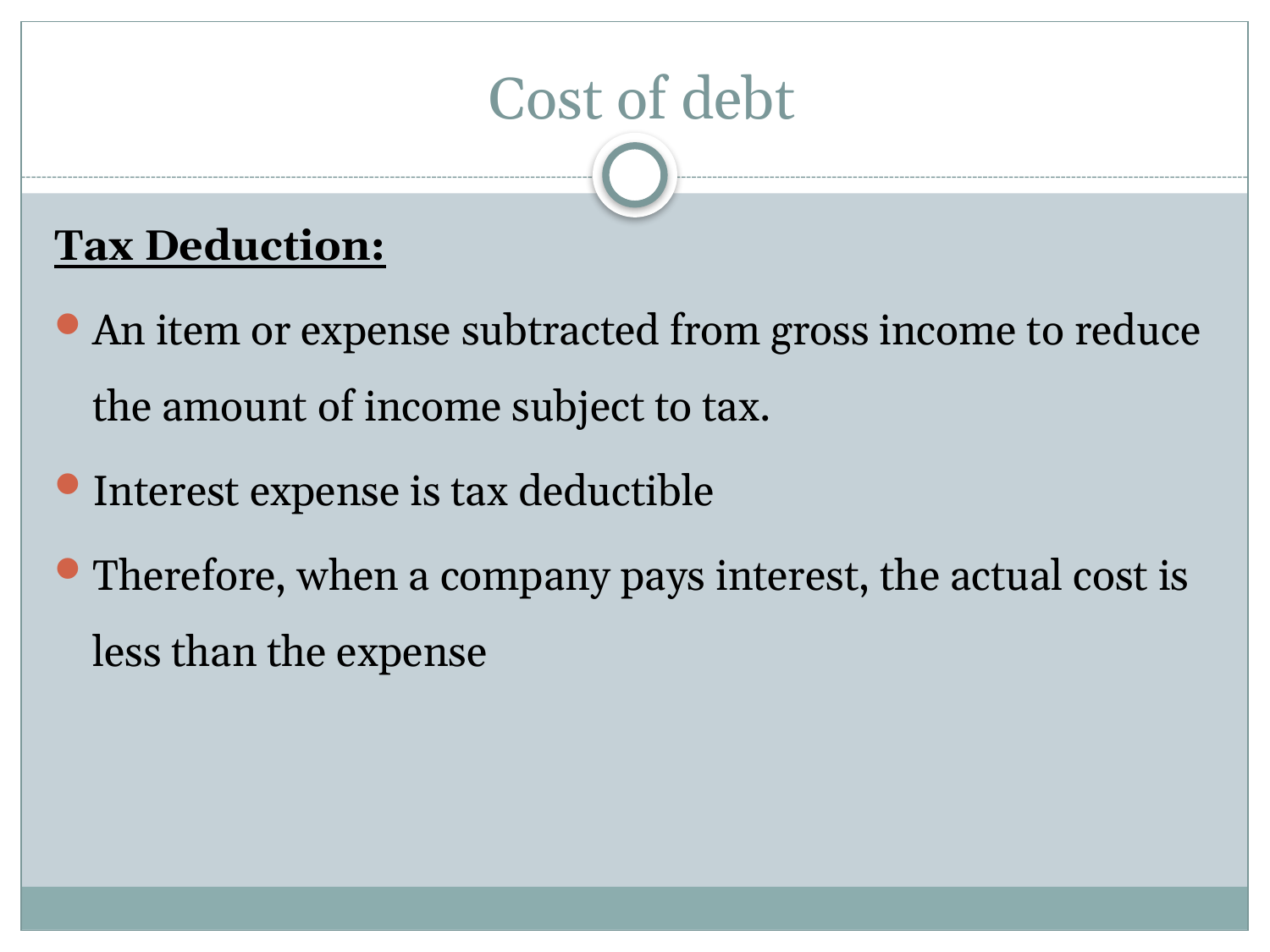

# Cost of debt
Tax Deduction:
An item or expense subtracted from gross income to reduce the amount of income subject to tax.
Interest expense is tax deductible
Therefore, when a company pays interest, the actual cost is less than the expense